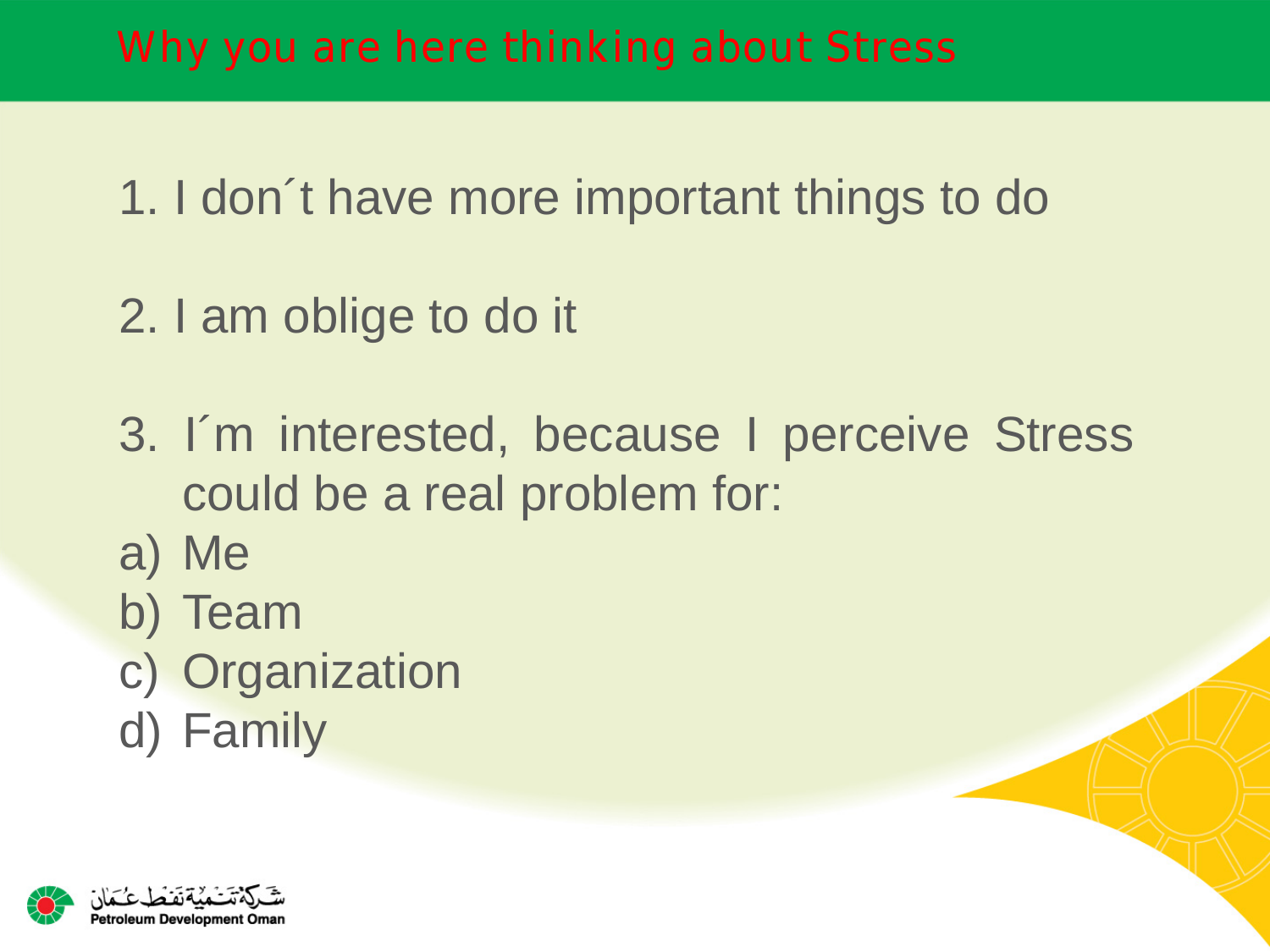

# Why you are here thinking about Stress
1. I don´t have more important things to do

2. I am oblige to do it

3. I´m interested, because I perceive Stress could be a real problem for:
Me
Team
Organization
Family